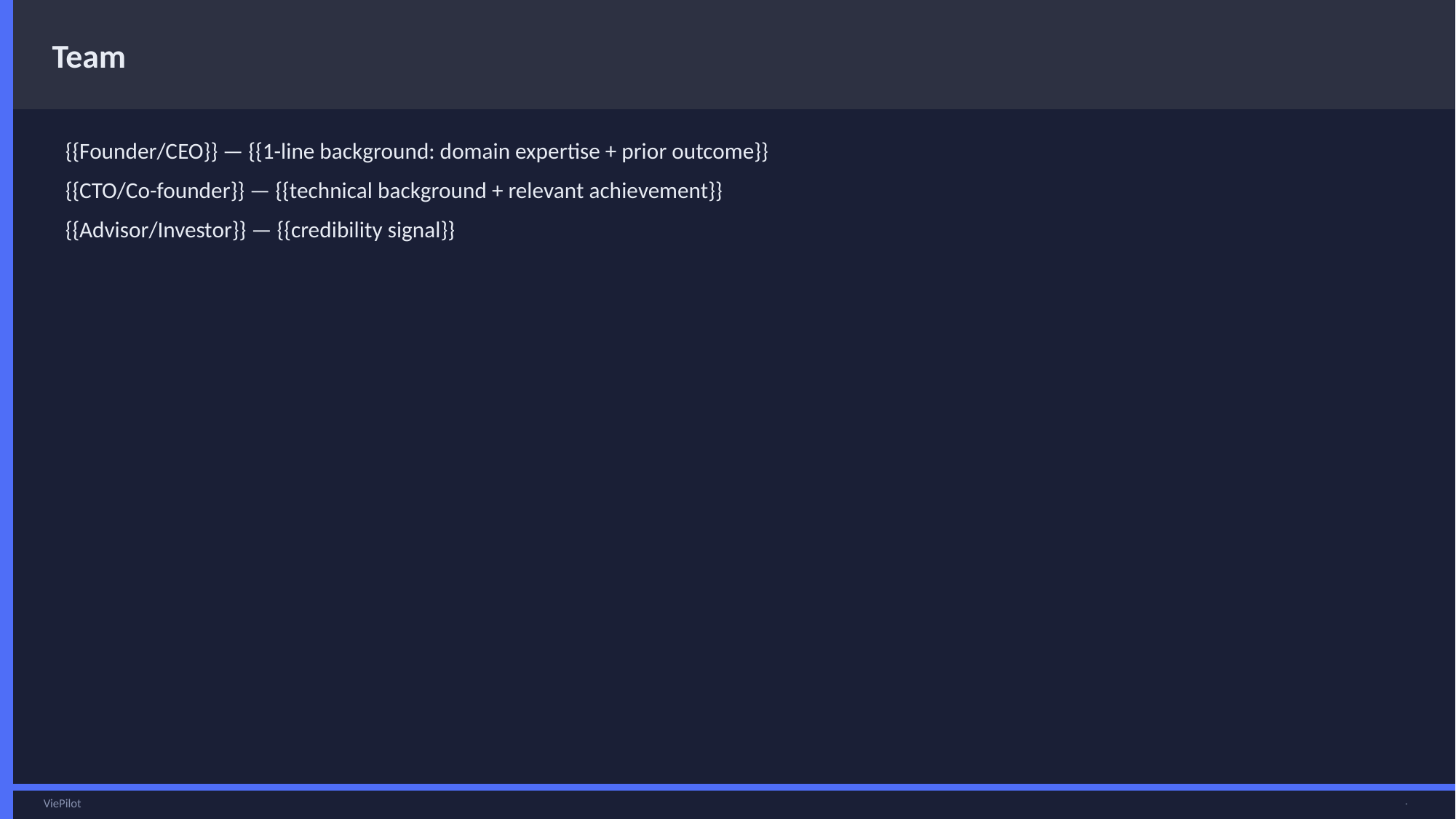

Team
{{Founder/CEO}} — {{1-line background: domain expertise + prior outcome}}
{{CTO/Co-founder}} — {{technical background + relevant achievement}}
{{Advisor/Investor}} — {{credibility signal}}